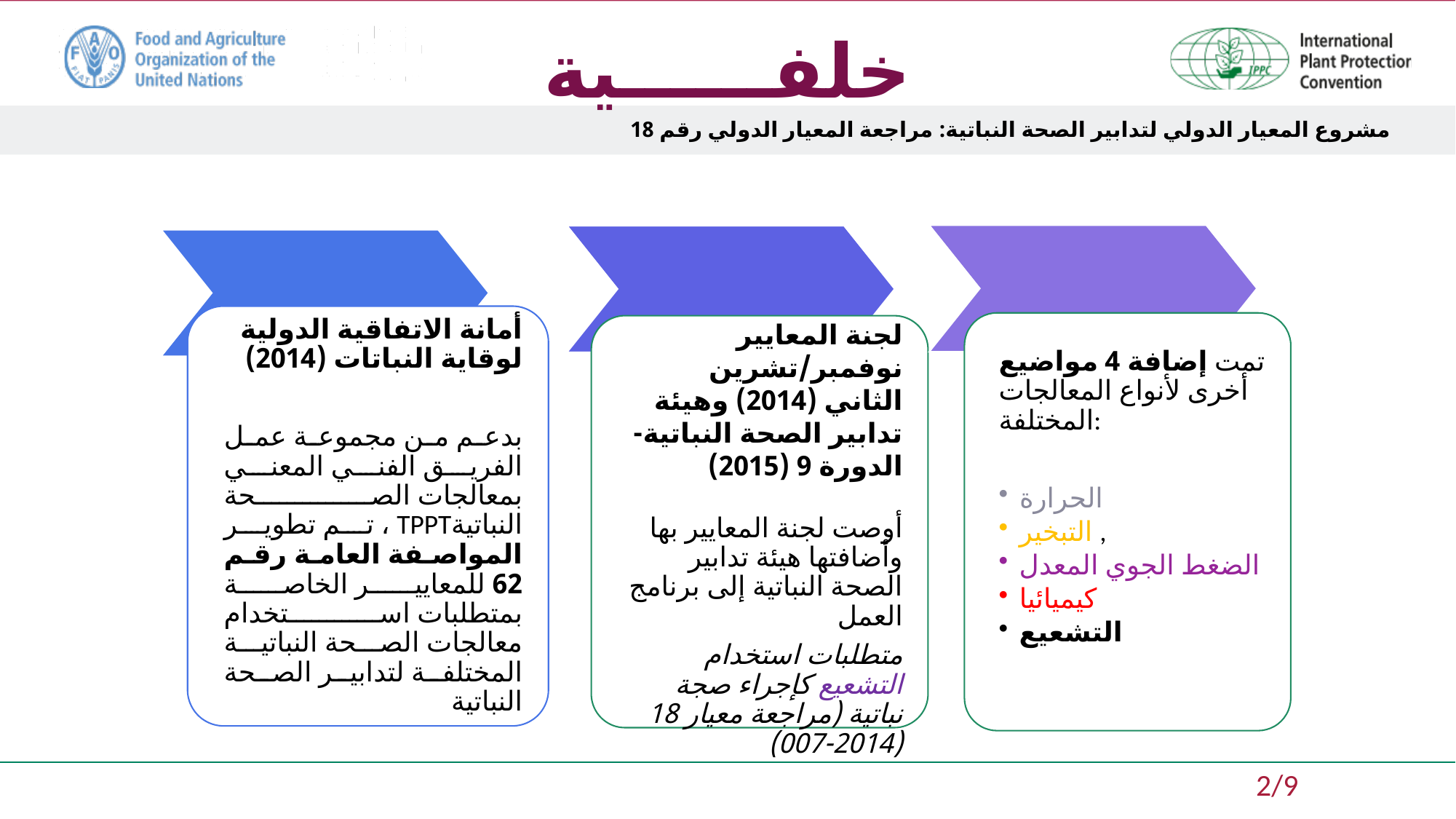

خلفــــــية
أمانة الاتفاقية الدولية لوقاية النباتات (2014)

بدعم من مجموعة عمل الفريق الفني المعني بمعالجات الصحة النباتيةTPPT ، تم تطوير المواصفة العامة رقم 62 للمعايير الخاصة بمتطلبات استخدام معالجات الصحة النباتية المختلفة لتدابير الصحة النباتية

لجنة المعايير نوفمبر/تشرين الثاني (2014) وهيئة تدابير الصحة النباتية-الدورة 9 (2015)

أوصت لجنة المعايير بها وأضافتها هيئة تدابير الصحة النباتية إلى برنامج العمل
متطلبات استخدام التشعيع كإجراء صجة نباتية (مراجعة معيار 18 (2014-007)
تمت إضافة 4 مواضيع أخرى لأنواع المعالجات المختلفة:

الحرارة
التبخير ,
الضغط الجوي المعدل
كيميائيا
التشعيع